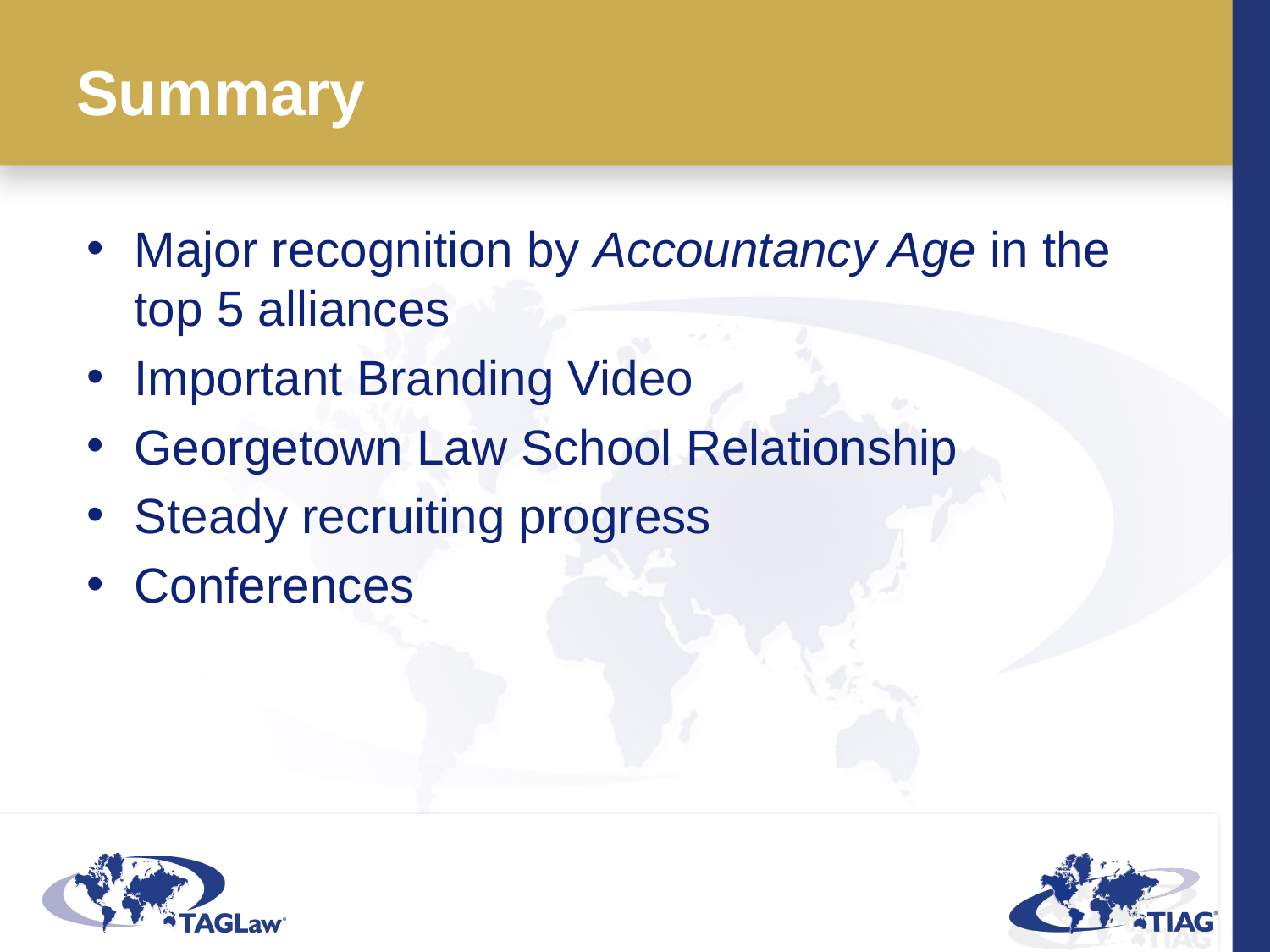

# Summary
Major recognition by Accountancy Age in the top 5 alliances
Important Branding Video
Georgetown Law School Relationship
Steady recruiting progress
Conferences